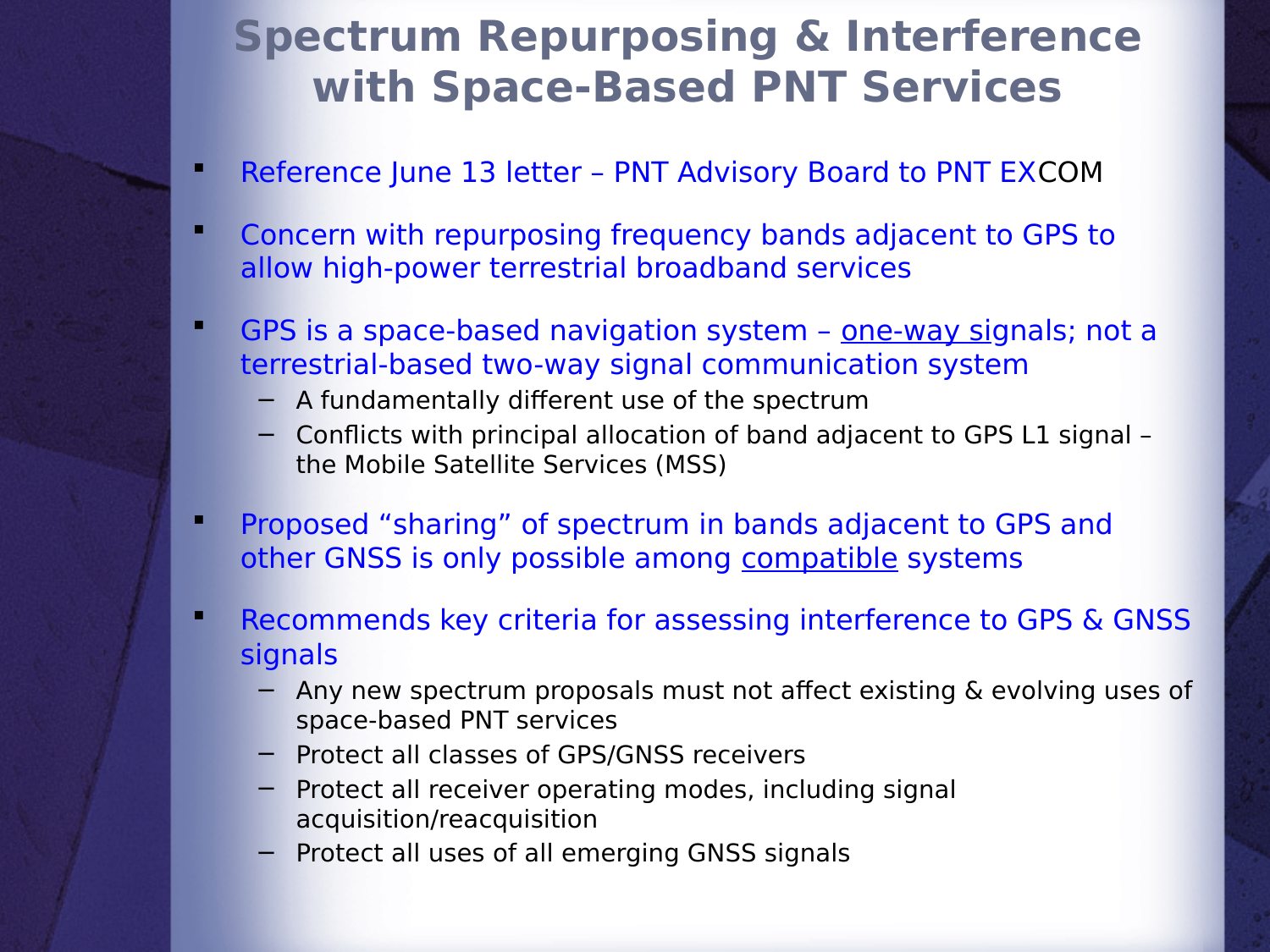

# Spectrum Repurposing & Interference with Space-Based PNT Services
Reference June 13 letter – PNT Advisory Board to PNT EXCOM
Concern with repurposing frequency bands adjacent to GPS to allow high-power terrestrial broadband services
GPS is a space-based navigation system – one-way signals; not a terrestrial-based two-way signal communication system
A fundamentally different use of the spectrum
Conflicts with principal allocation of band adjacent to GPS L1 signal – the Mobile Satellite Services (MSS)
Proposed “sharing” of spectrum in bands adjacent to GPS and other GNSS is only possible among compatible systems
Recommends key criteria for assessing interference to GPS & GNSS signals
Any new spectrum proposals must not affect existing & evolving uses of space-based PNT services
Protect all classes of GPS/GNSS receivers
Protect all receiver operating modes, including signal acquisition/reacquisition
Protect all uses of all emerging GNSS signals